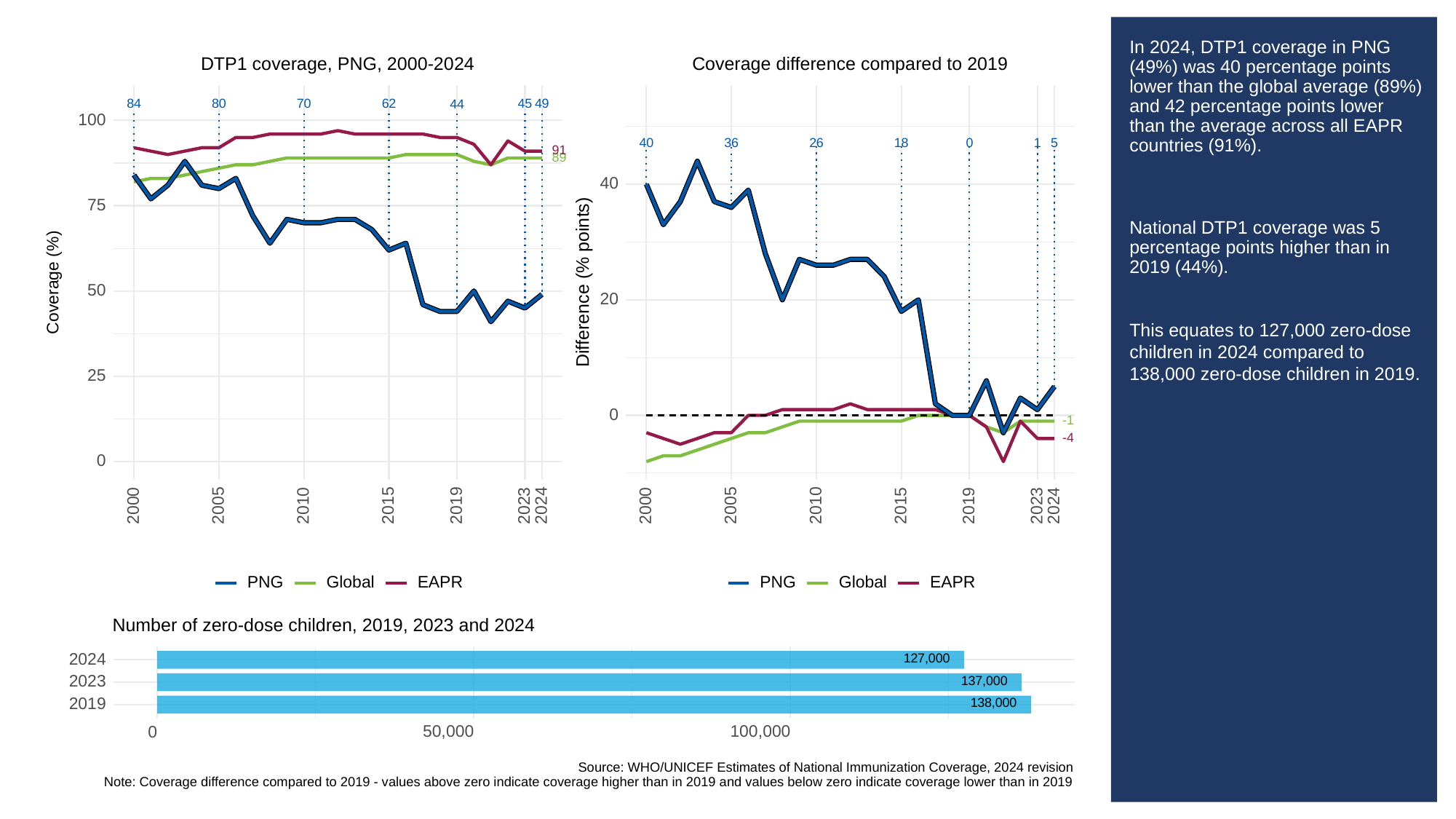

# In 2024, DTP1 coverage in PNG (49%) was 40 percentage points lower than the global average (89%) and 42 percentage points lower than the average across all EAPR countries (91%).

National DTP1 coverage was 5 percentage points higher than in 2019 (44%).

This equates to 127,000 zero-dose children in 2024 compared to 138,000 zero-dose children in 2019.

DTP1 coverage, PNG, 2000-2024
Coverage difference compared to 2019

84
80
70
62
49
45
44

100

36
40
26
18
0
1
5

91
89

40

75

Difference (% points)
Coverage (%)
50

20

25

0

-1

-4
0

2023
2023
2000
2005
2010
2015
2019
2024
2000
2005
2010
2015
2019
2024
PNG
Global
PNG
Global
EAPR
EAPR

Number of zero-dose children, 2019, 2023 and 2024

127,000
2024

137,000
2023

138,000
2019

50,000
100,000
0
Source: WHO/UNICEF Estimates of National Immunization Coverage, 2024 revision
Note: Coverage difference compared to 2019 - values above zero indicate coverage higher than in 2019 and values below zero indicate coverage lower than in 2019